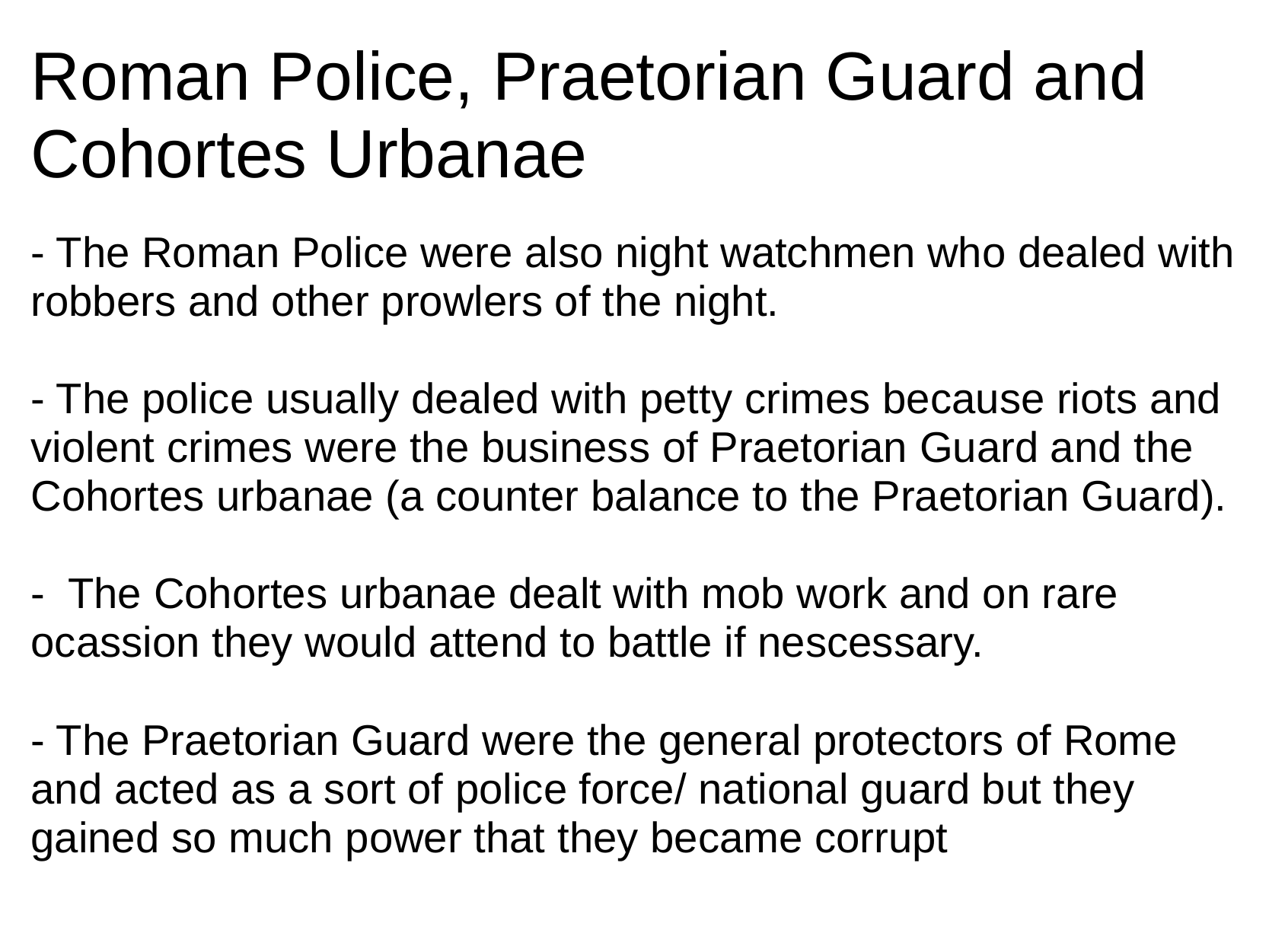

# Roman Police, Praetorian Guard and Cohortes Urbanae
- The Roman Police were also night watchmen who dealed with robbers and other prowlers of the night.

- The police usually dealed with petty crimes because riots and violent crimes were the business of Praetorian Guard and the Cohortes urbanae (a counter balance to the Praetorian Guard).

-  The Cohortes urbanae dealt with mob work and on rare ocassion they would attend to battle if nescessary.

- The Praetorian Guard were the general protectors of Rome and acted as a sort of police force/ national guard but they gained so much power that they became corrupt